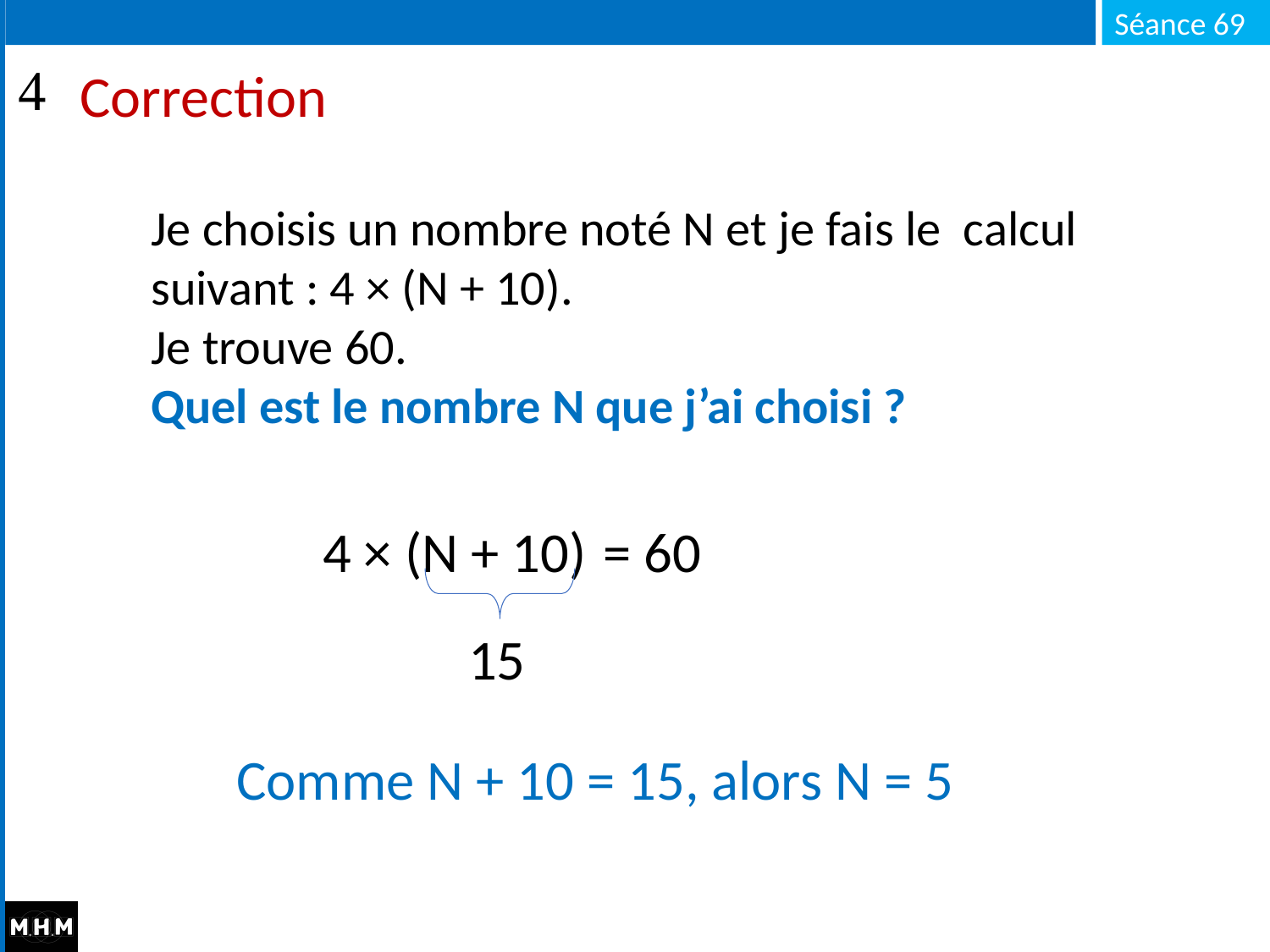

# Correction
Je choisis un nombre noté N et je fais le  calcul suivant : 4 × (N + 10).
Je trouve 60.
Quel est le nombre N que j’ai choisi ?
= 60
4 × (N + 10)

15
Comme N + 10 = 15, alors N = 5